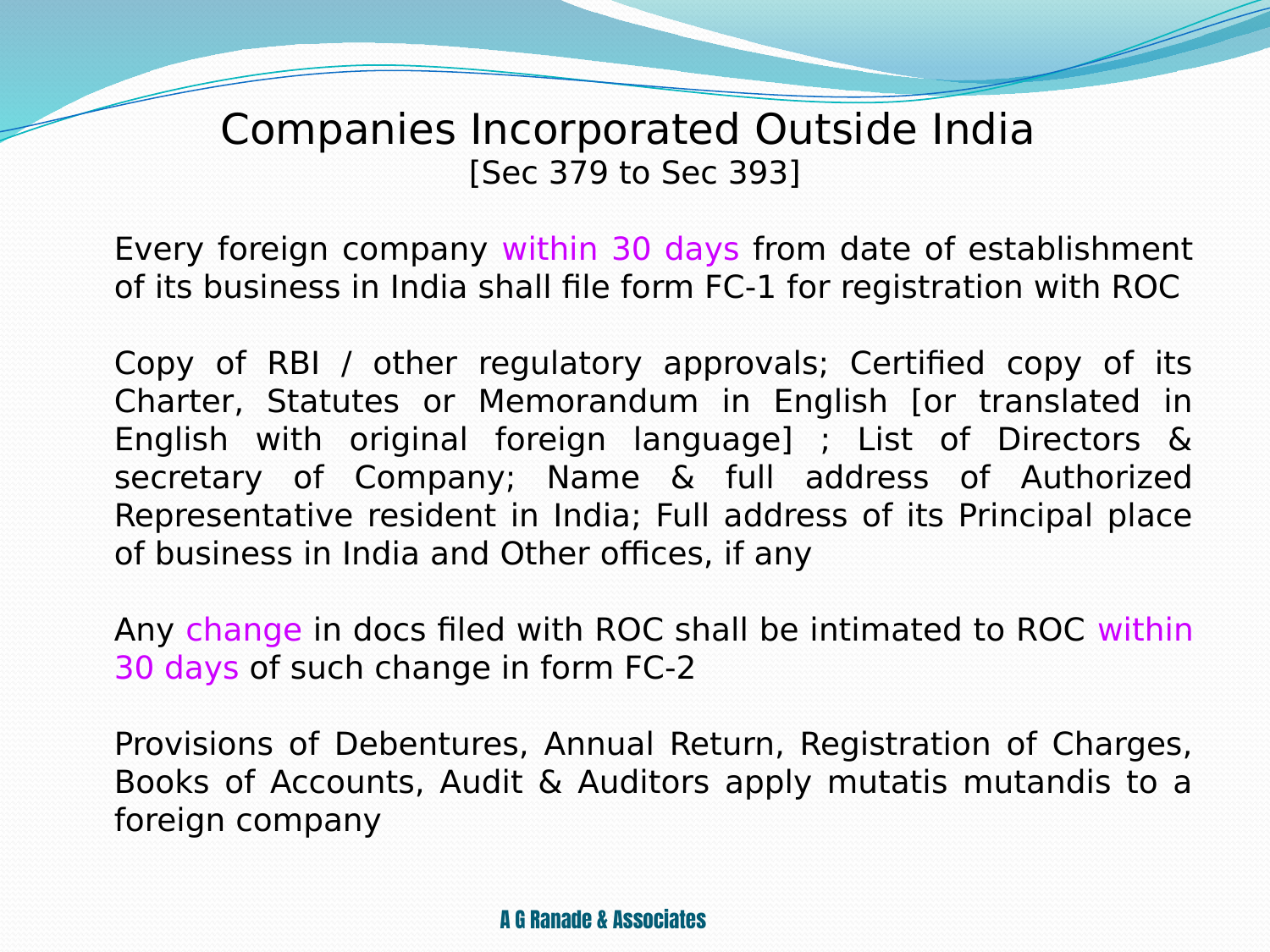

Companies Incorporated Outside India
[Sec 379 to Sec 393]

	Every foreign company within 30 days from date of establishment of its business in India shall file form FC-1 for registration with ROC

	Copy of RBI / other regulatory approvals; Certified copy of its Charter, Statutes or Memorandum in English [or translated in English with original foreign language] ; List of Directors & secretary of Company; Name & full address of Authorized Representative resident in India; Full address of its Principal place of business in India and Other offices, if any

	Any change in docs filed with ROC shall be intimated to ROC within 30 days of such change in form FC-2

	Provisions of Debentures, Annual Return, Registration of Charges, Books of Accounts, Audit & Auditors apply mutatis mutandis to a foreign company

A G Ranade & Associates